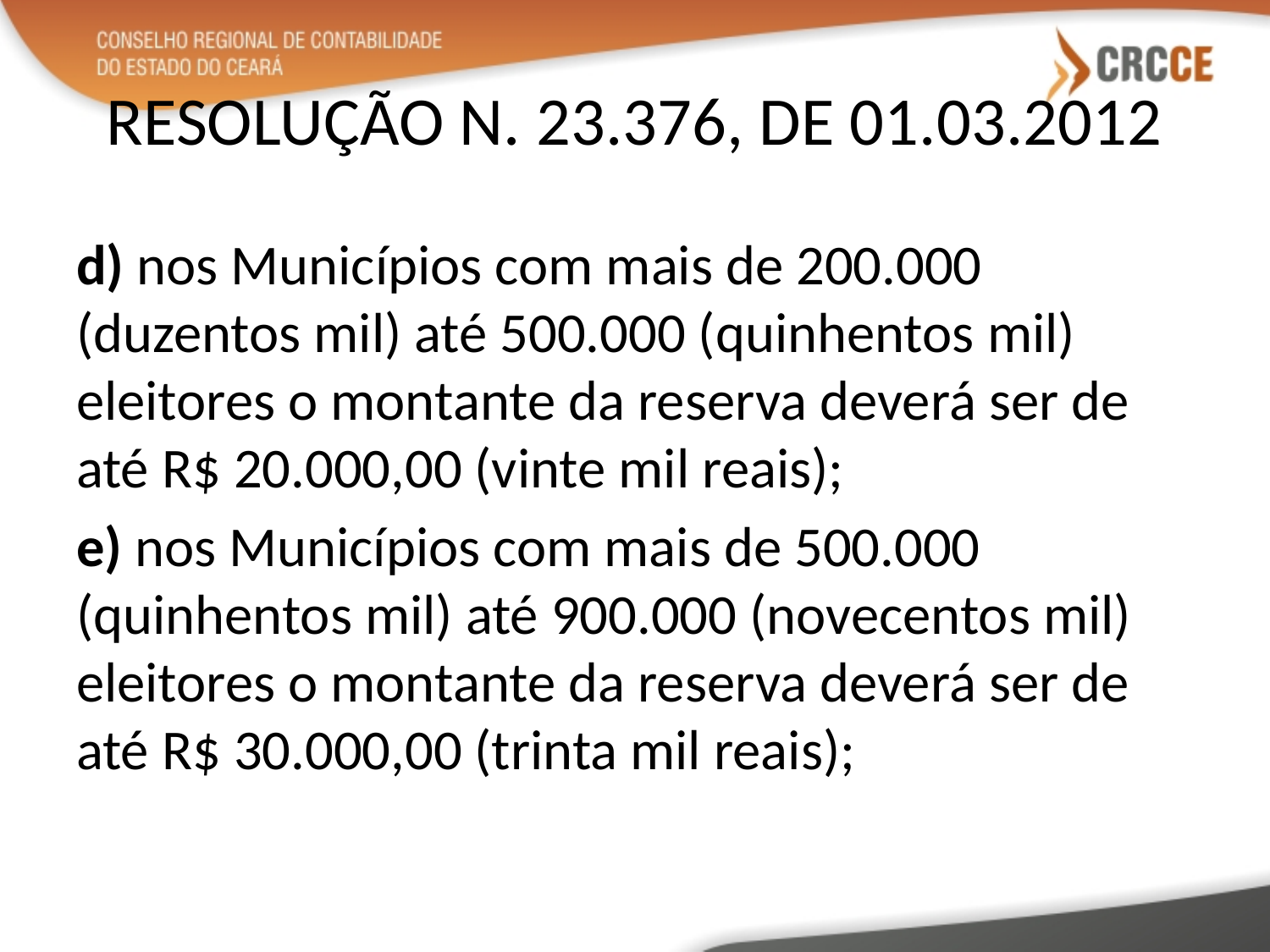

# RESOLUÇÃO N. 23.376, DE 01.03.2012
d) nos Municípios com mais de 200.000 (duzentos mil) até 500.000 (quinhentos mil) eleitores o montante da reserva deverá ser de até R$ 20.000,00 (vinte mil reais);
e) nos Municípios com mais de 500.000 (quinhentos mil) até 900.000 (novecentos mil) eleitores o montante da reserva deverá ser de até R$ 30.000,00 (trinta mil reais);